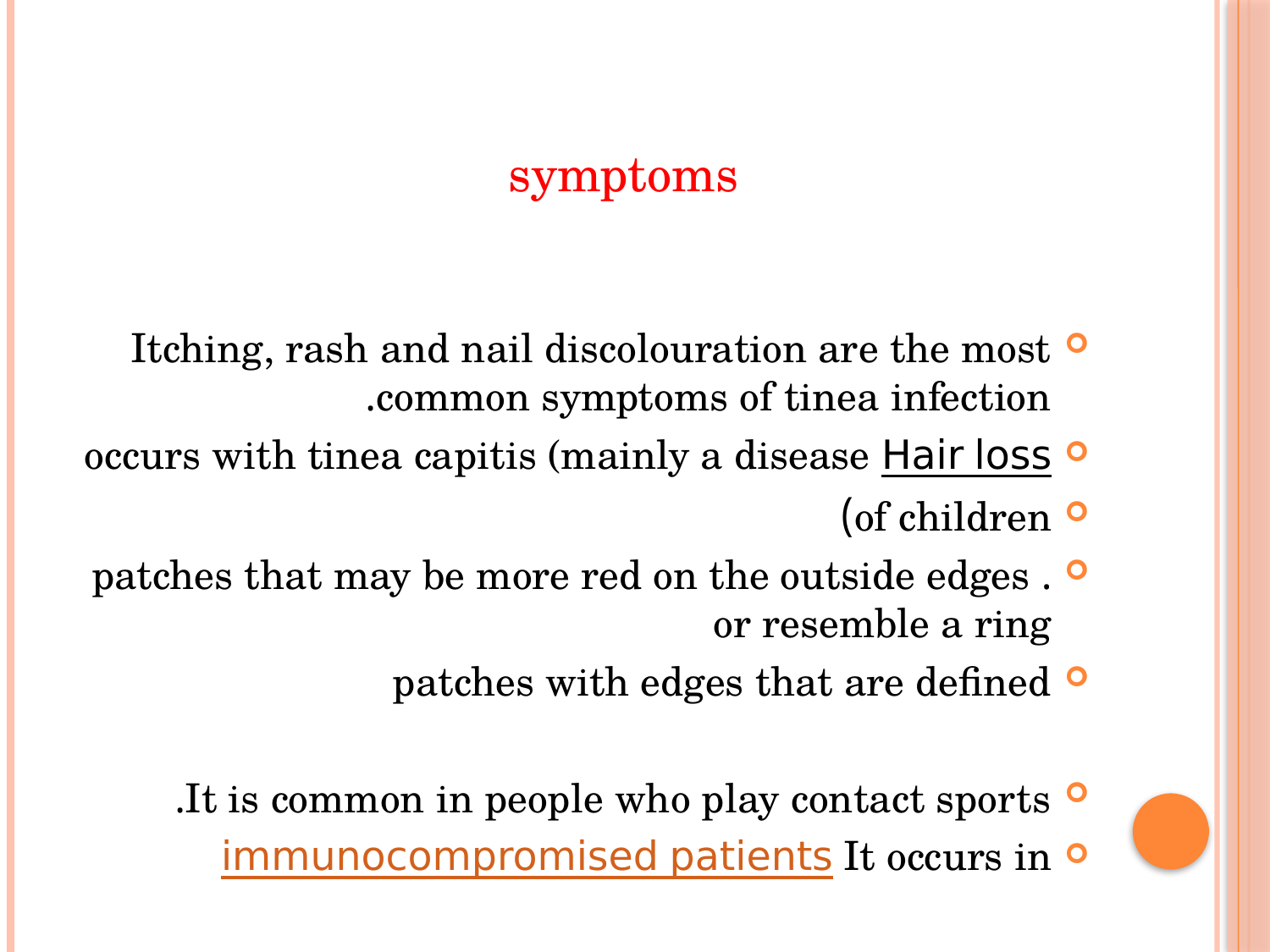

symptoms
Itching, rash and nail discolouration are the most common symptoms of tinea infection.
Hair loss occurs with tinea capitis (mainly a disease
of children)
. patches that may be more red on the outside edges or resemble a ring
patches with edges that are defined

It is common in people who play contact sports.
It occurs in immunocompromised patients